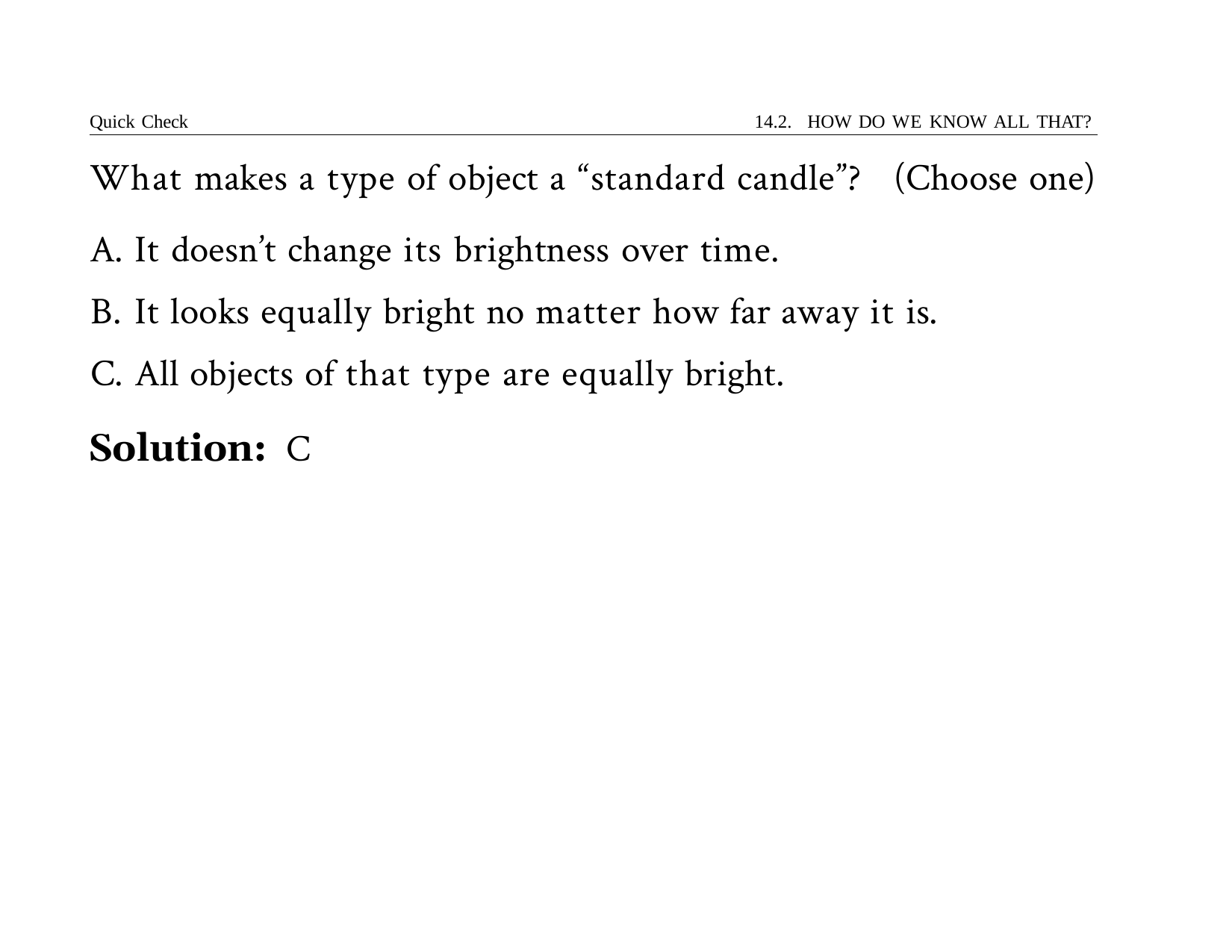

Quick Check	14.2.  HOW DO WE KNOW ALL THAT?

# What makes a type of object a “standard candle”?	(Choose one)
It doesn’t change its brightness over time.
It looks equally bright no matter how far away it is.
All objects of that type are equally bright.
Solution:	C